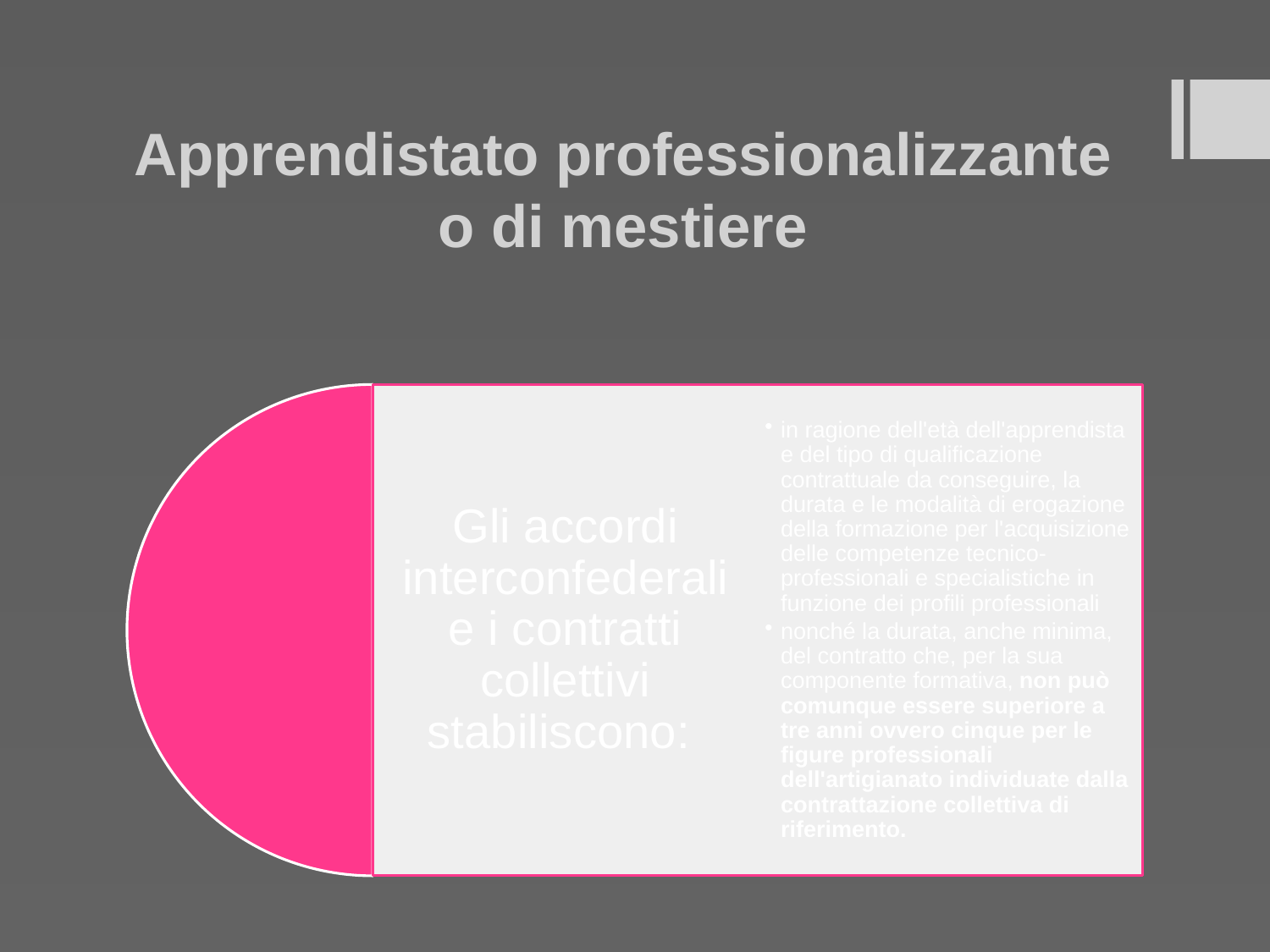

# Apprendistato professionalizzante o di mestiere
Gli accordi interconfederali e i contratti collettivi stabiliscono:
in ragione dell'età dell'apprendista e del tipo di qualificazione contrattuale da conseguire, la durata e le modalità di erogazione della formazione per l'acquisizione delle competenze tecnico-professionali e specialistiche in funzione dei profili professionali
nonché la durata, anche minima, del contratto che, per la sua componente formativa, non può comunque essere superiore a tre anni ovvero cinque per le figure professionali dell'artigianato individuate dalla contrattazione collettiva di riferimento.